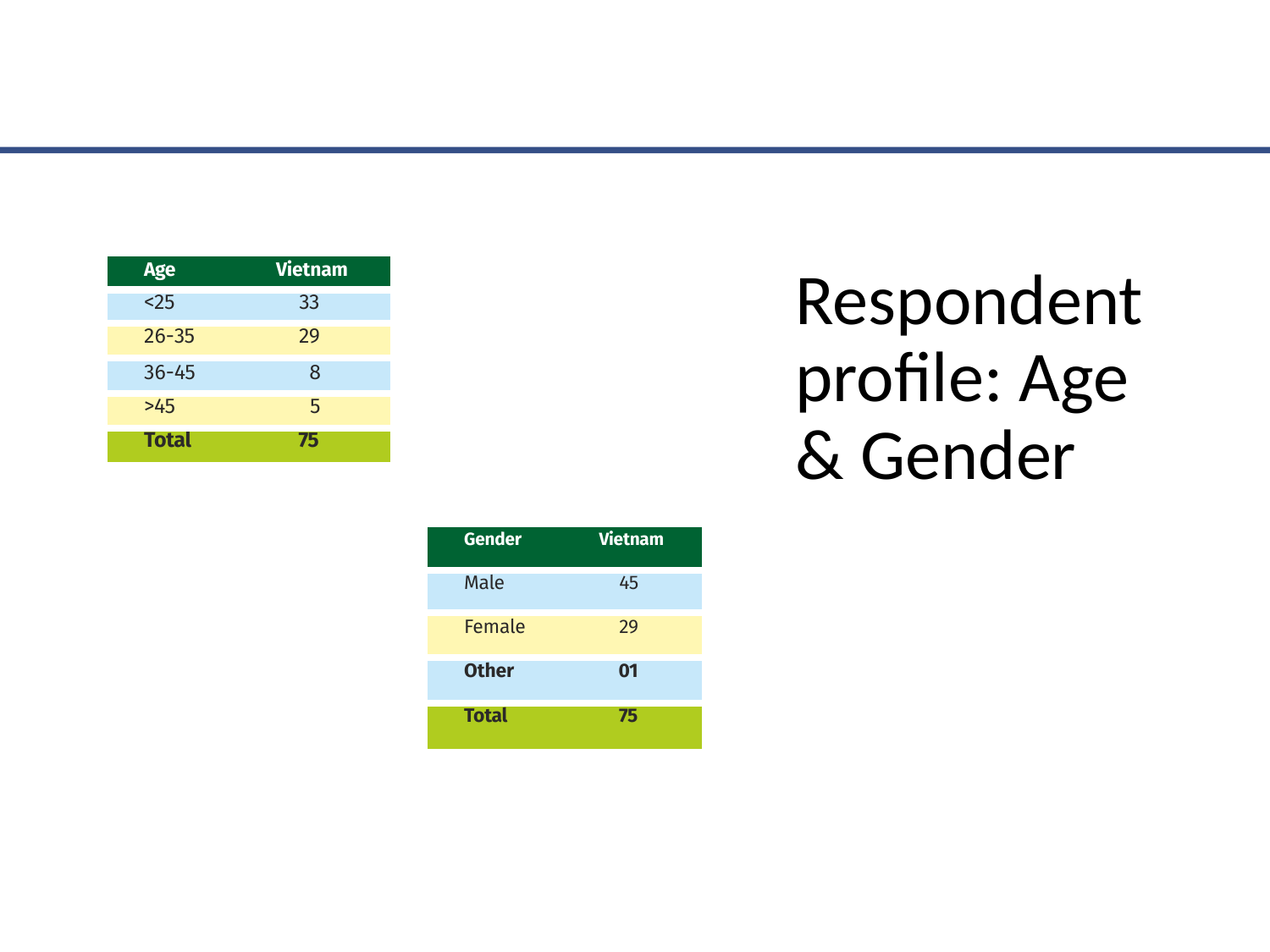

Respondent profile: Age & Gender
| Age | Vietnam |
| --- | --- |
| <25 | 33 |
| 26-35 | 29 |
| 36-45 | 8 |
| >45 | 5 |
| Total | 75 |

| Gender | Vietnam |
| --- | --- |
| Male | 45 |
| Female | 29 |
| Other | 01 |
| Total | 75 |
29